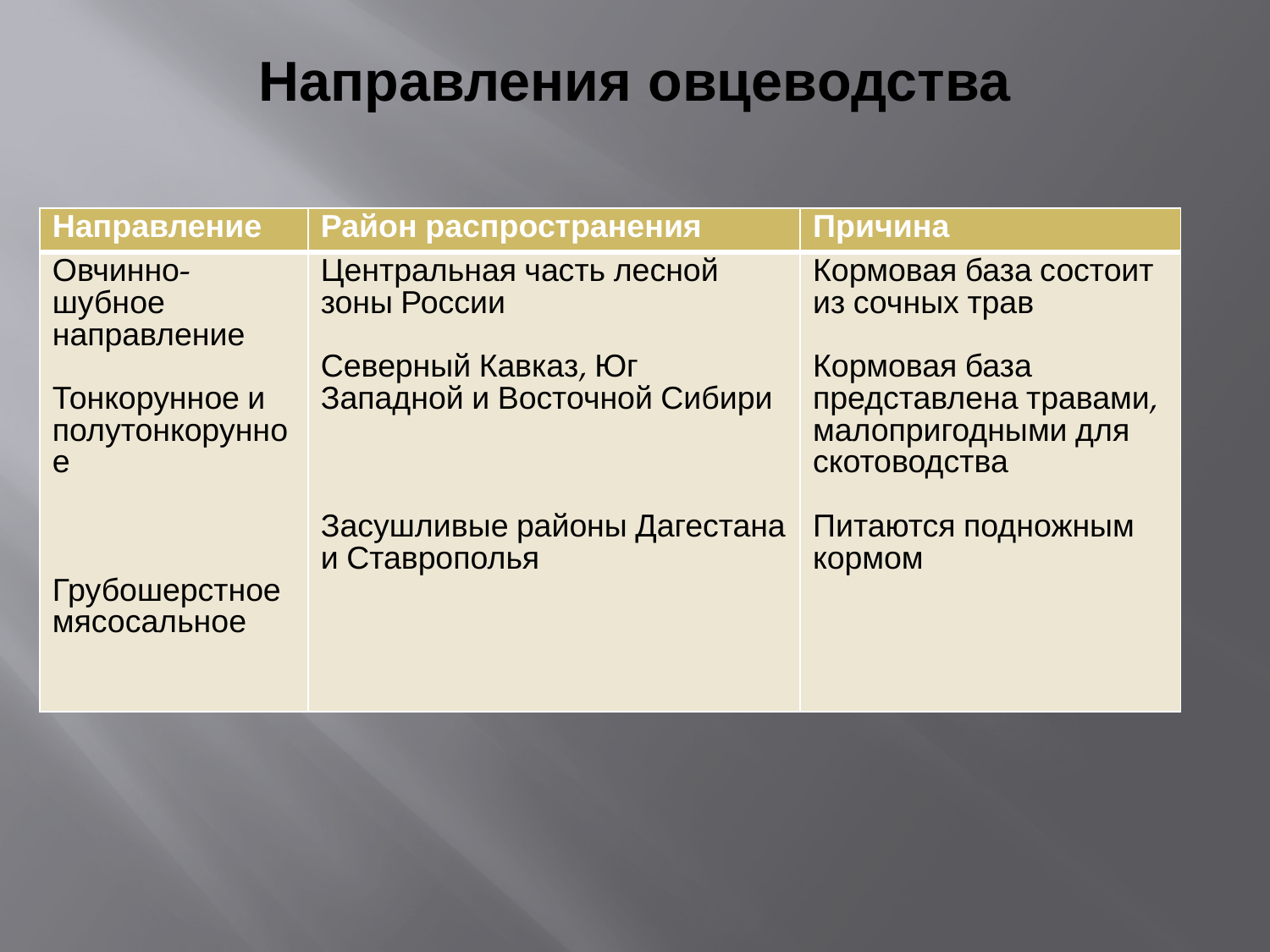

# Направления овцеводства
| Направление | Район распространения | Причина |
| --- | --- | --- |
| Овчинно-шубное направление Тонкорунное и полутонкорунное Грубошерстное мясосальное | Центральная часть лесной зоны России Северный Кавказ, Юг Западной и Восточной Сибири Засушливые районы Дагестана и Ставрополья | Кормовая база состоит из сочных трав Кормовая база представлена травами, малопригодными для скотоводства Питаются подножным кормом |